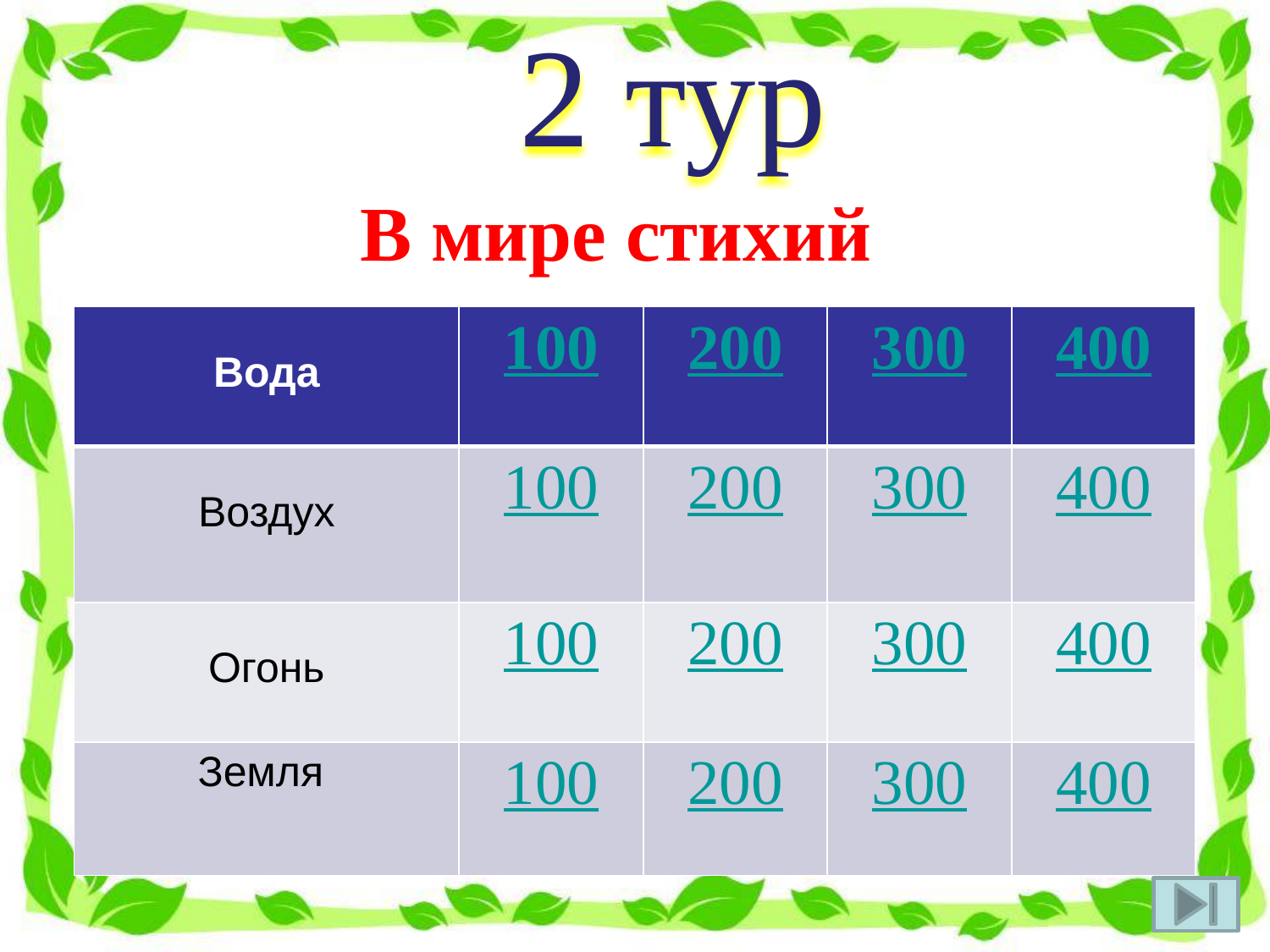

2 тур

В мире стихий
| Вода | 100 | 200 | 300 | 400 |
| --- | --- | --- | --- | --- |
| Воздух | 100 | 200 | 300 | 400 |
| Огонь | 100 | 200 | 300 | 400 |
| Земля | 100 | 200 | 300 | 400 |